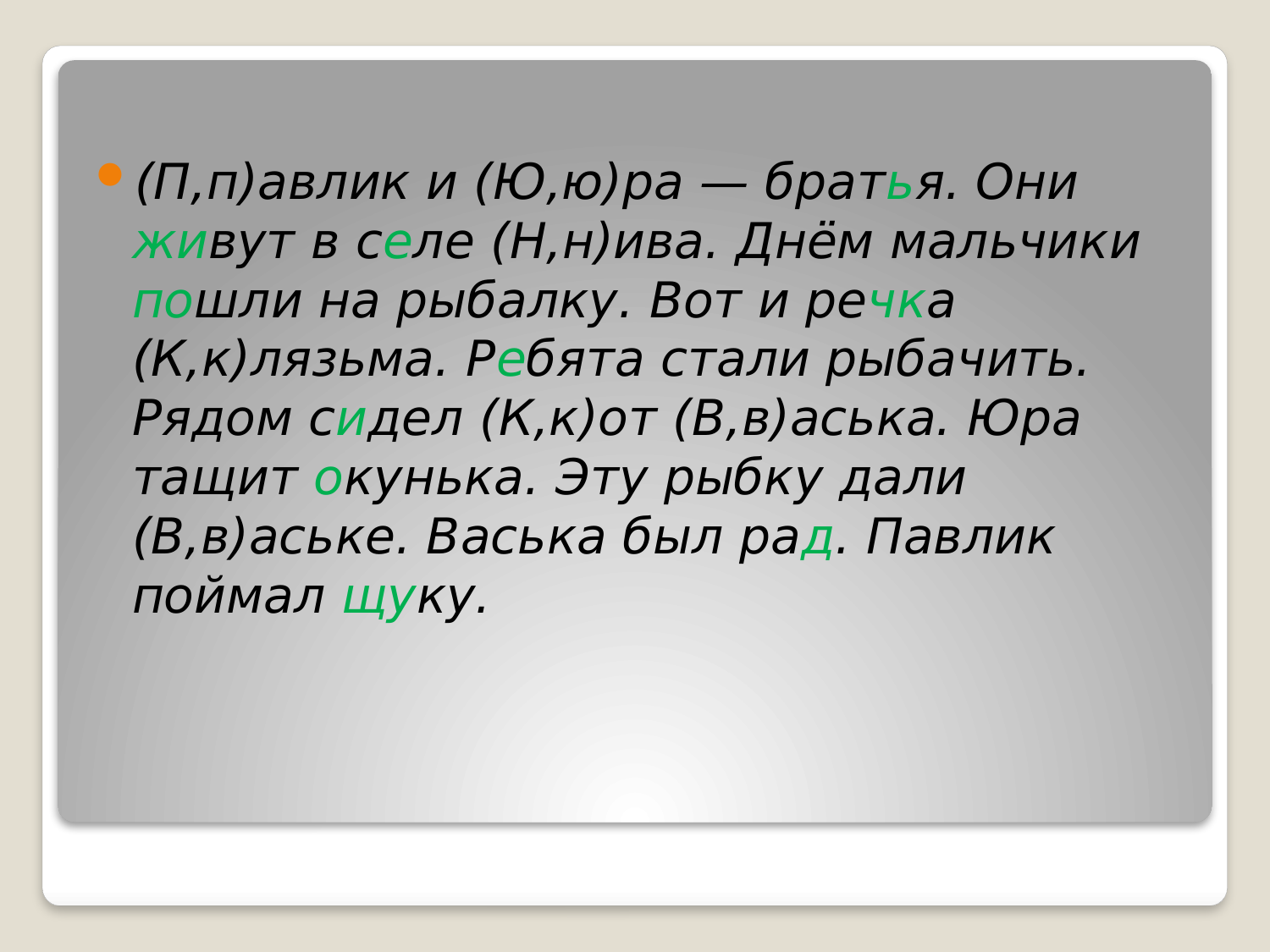

(П,п)авлик и (Ю,ю)ра — братья. Они живут в селе (Н,н)ива. Днём мальчики пошли на рыбалку. Вот и речка (К,к)лязьма. Ребята стали рыбачить. Рядом сидел (К,к)от (В,в)аська. Юра тащит окунька. Эту рыбку дали (В,в)аське. Васька был рад. Павлик поймал щуку.

#